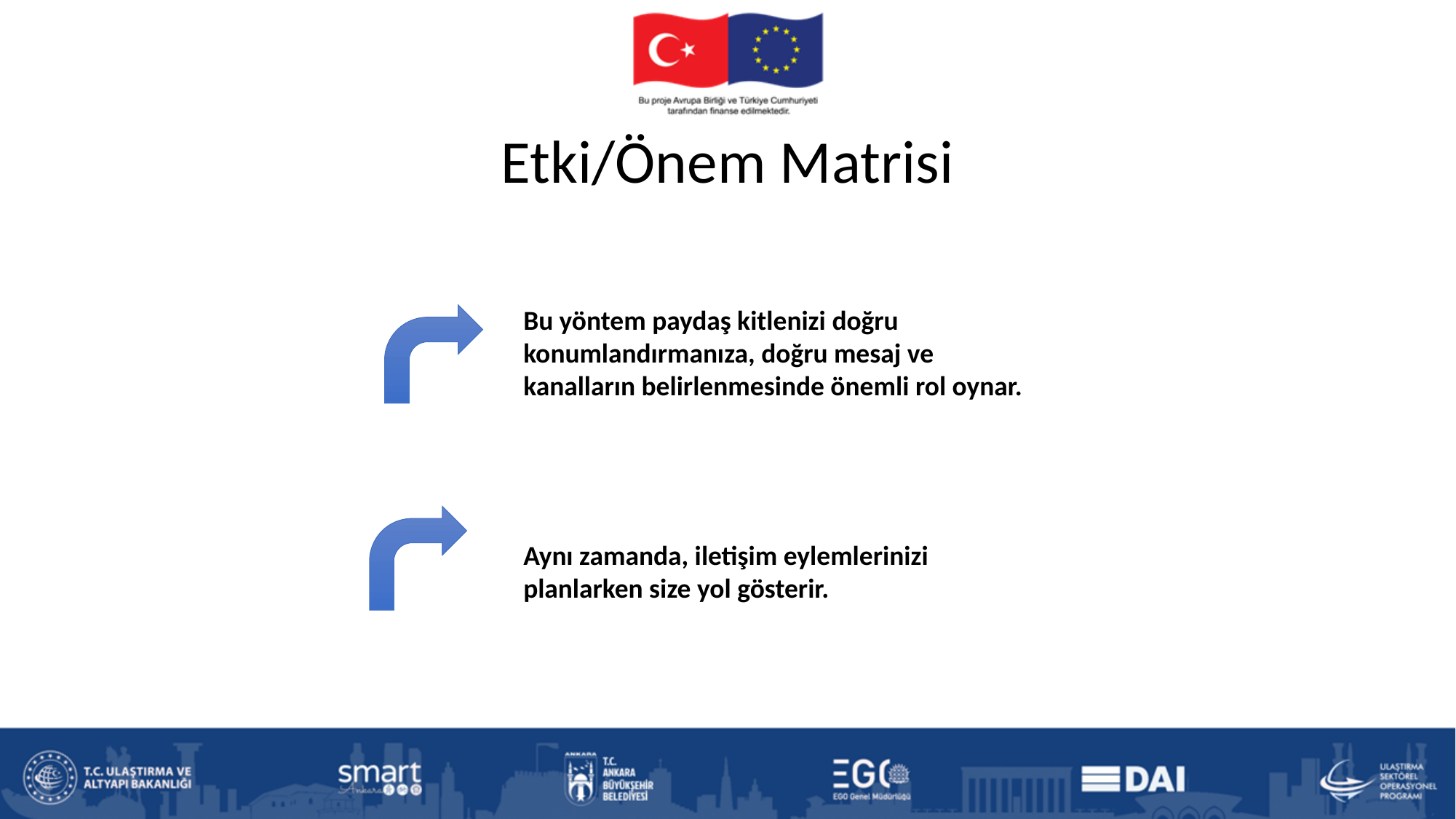

# Etki/Önem Matrisi
Bu yöntem paydaş kitlenizi doğru konumlandırmanıza, doğru mesaj ve kanalların belirlenmesinde önemli rol oynar.

Aynı zamanda, iletişim eylemlerinizi planlarken size yol gösterir.